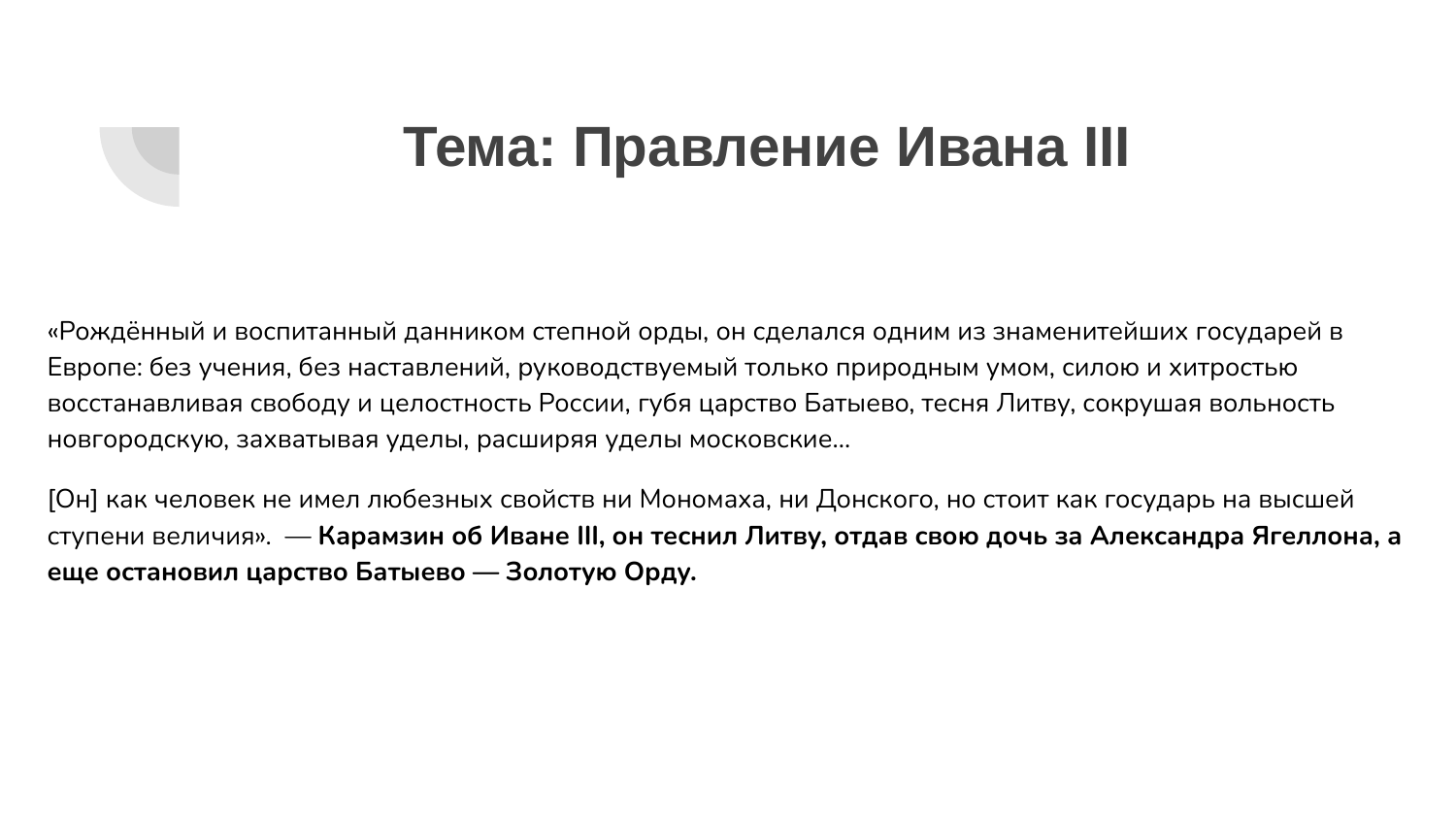

# Тема: Правление Ивана III

«Рождённый и воспитанный данником степной орды, он сделался одним из знаменитейших государей в Европе: без учения, без наставлений, руководствуемый только природным умом, силою и хитростью восстанавливая свободу и целостность России, губя царство Батыево, тесня Литву, сокрушая вольность новгородскую, захватывая уделы, расширяя уделы московские...
[Он] как человек не имел любезных свойств ни Мономаха, ни Донского, но стоит как государь на высшей ступени величия».  — Карамзин об Иване III, он теснил Литву, отдав свою дочь за Александра Ягеллона, а еще остановил царство Батыево — Золотую Орду.